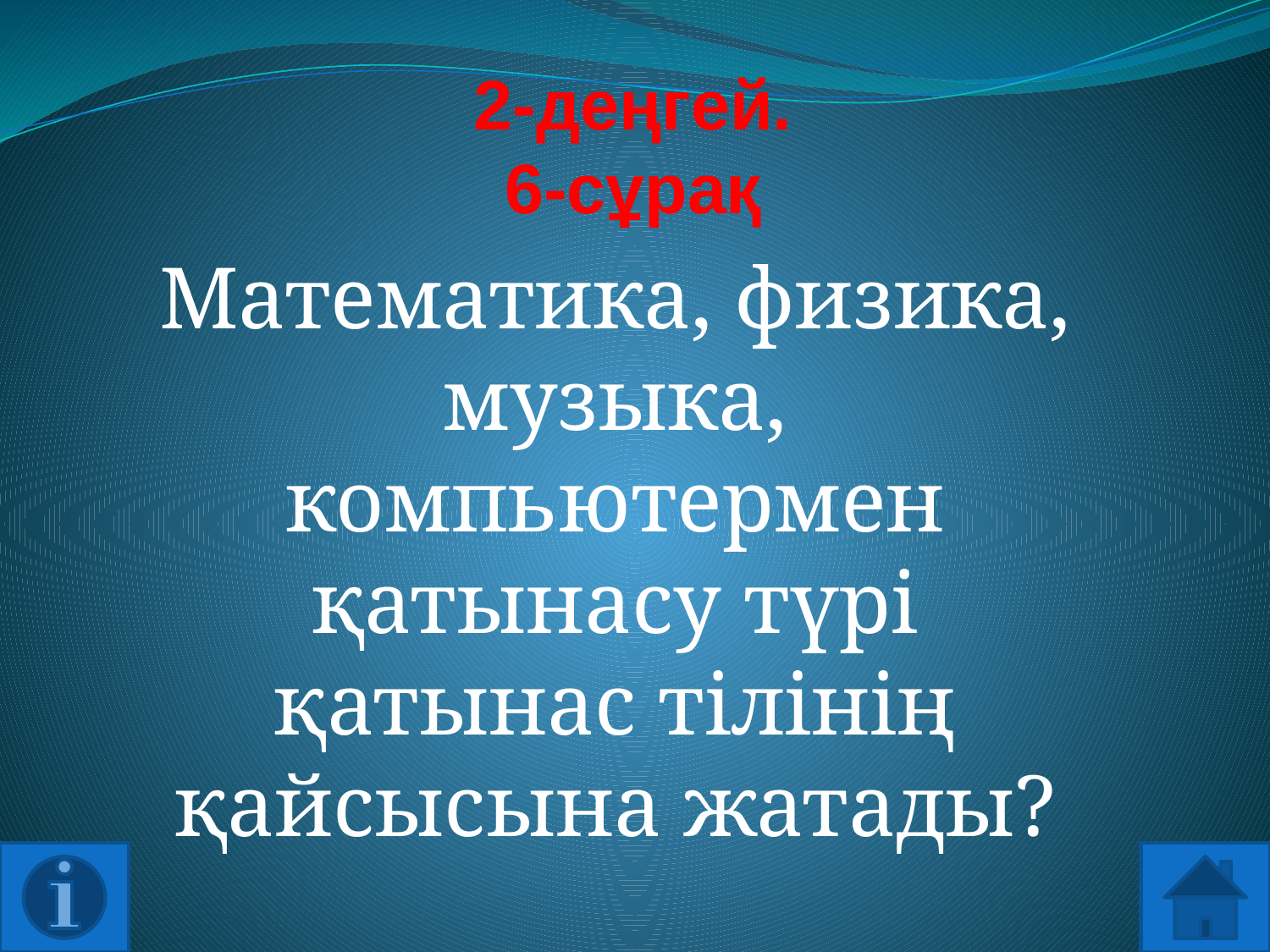

# 2-деңгей. 6-сұрақ
Математика, физика, музыка, компьютермен қатынасу түрі қатынас тілінің қайсысына жатады?